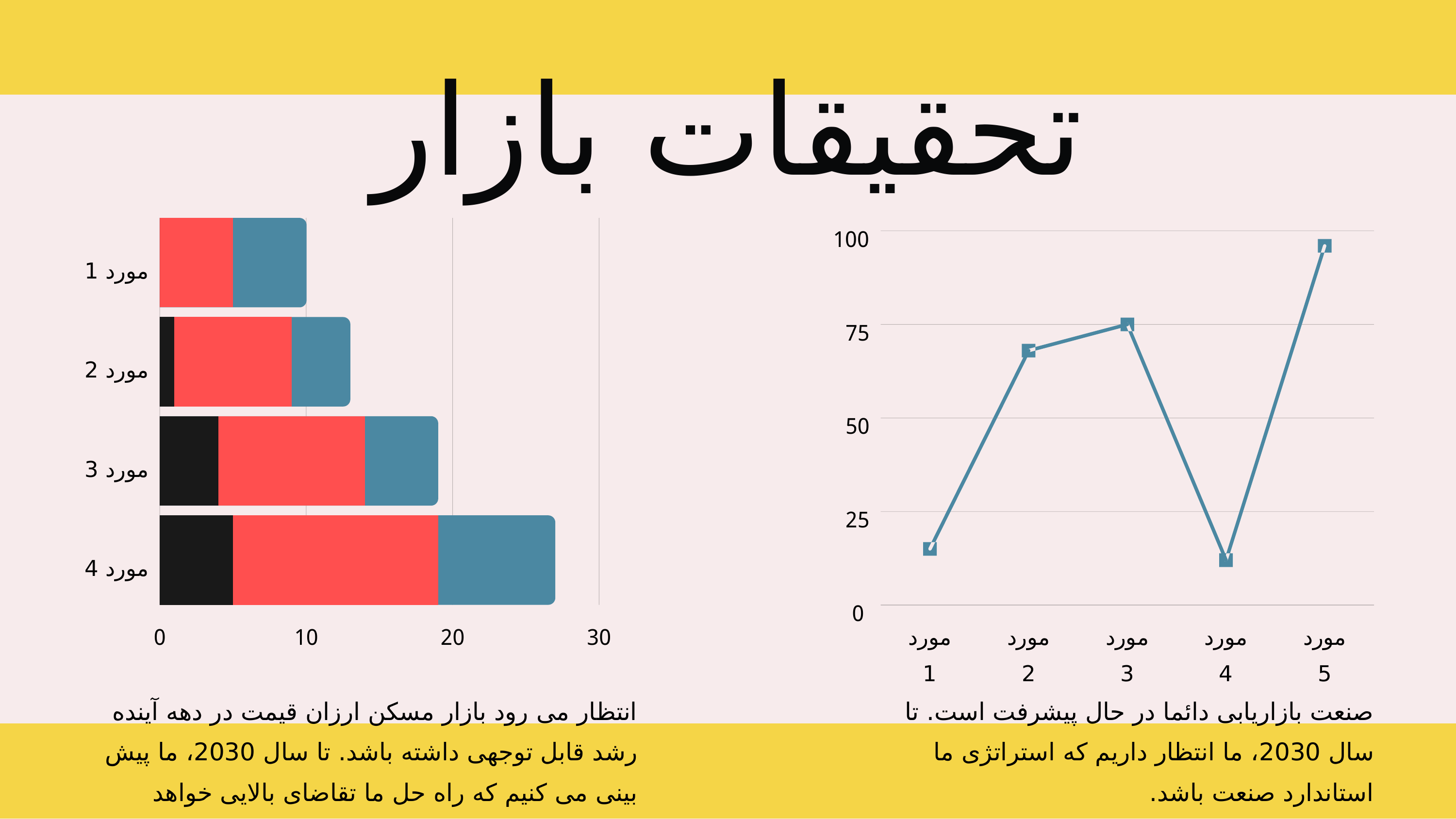

تحقیقات بازار
100

75
50
25
0
مورد 1
مورد 2
مورد 3
مورد 4
مورد 5

مورد 1
مورد 2
مورد 3
مورد 4
0
10
20
30
انتظار می رود بازار مسکن ارزان قیمت در دهه آینده رشد قابل توجهی داشته باشد. تا سال 2030، ما پیش بینی می کنیم که راه حل ما تقاضای بالایی خواهد داشت.
صنعت بازاریابی دائما در حال پیشرفت است. تا سال 2030، ما انتظار داریم که استراتژی ما استاندارد صنعت باشد.